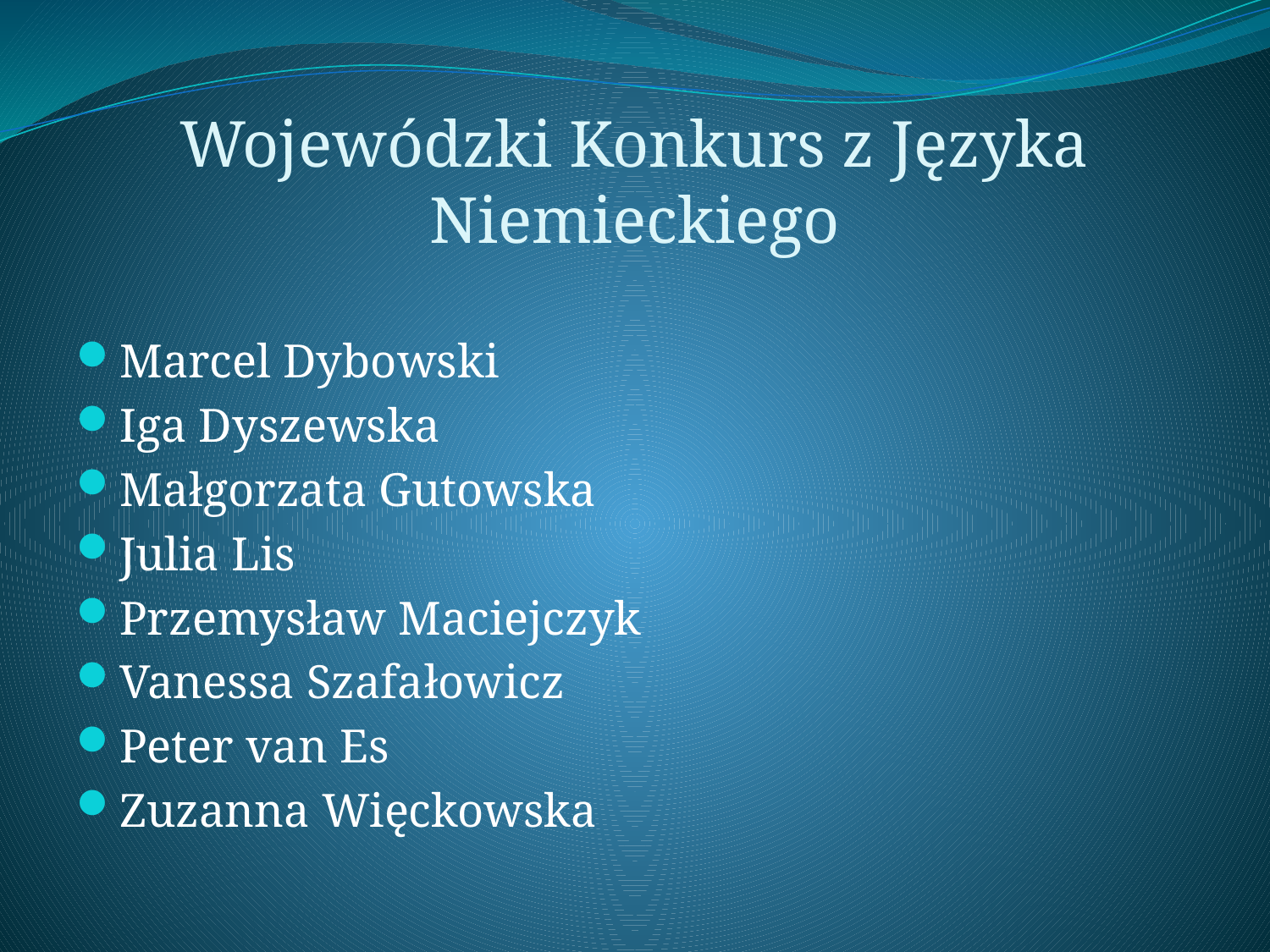

# Wojewódzki Konkurs z Języka Niemieckiego
Marcel Dybowski
Iga Dyszewska
Małgorzata Gutowska
Julia Lis
Przemysław Maciejczyk
Vanessa Szafałowicz
Peter van Es
Zuzanna Więckowska